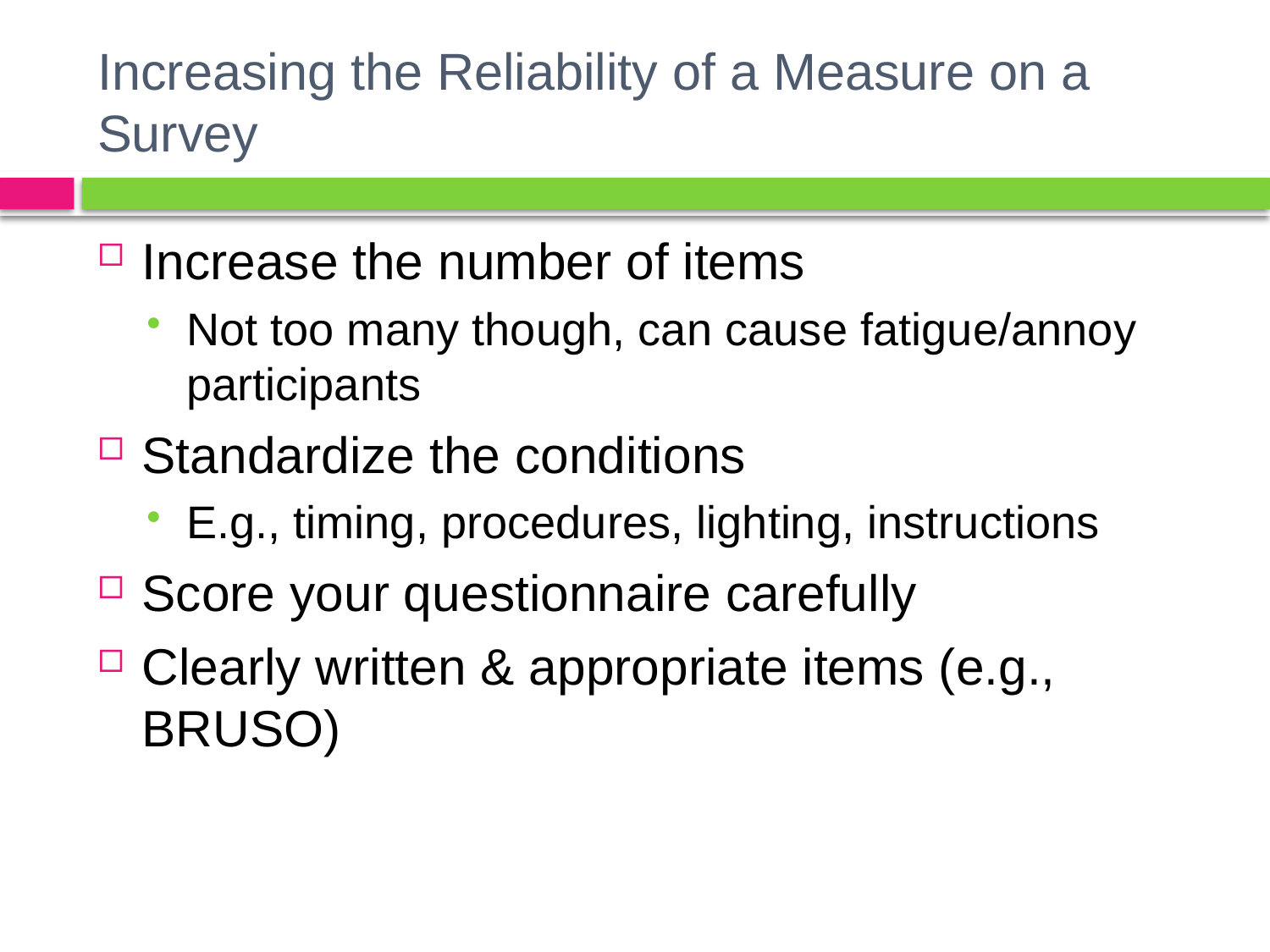

# Increasing the Reliability of a Measure on a Survey
Increase the number of items
Not too many though, can cause fatigue/annoy participants
Standardize the conditions
E.g., timing, procedures, lighting, instructions
Score your questionnaire carefully
Clearly written & appropriate items (e.g., BRUSO)